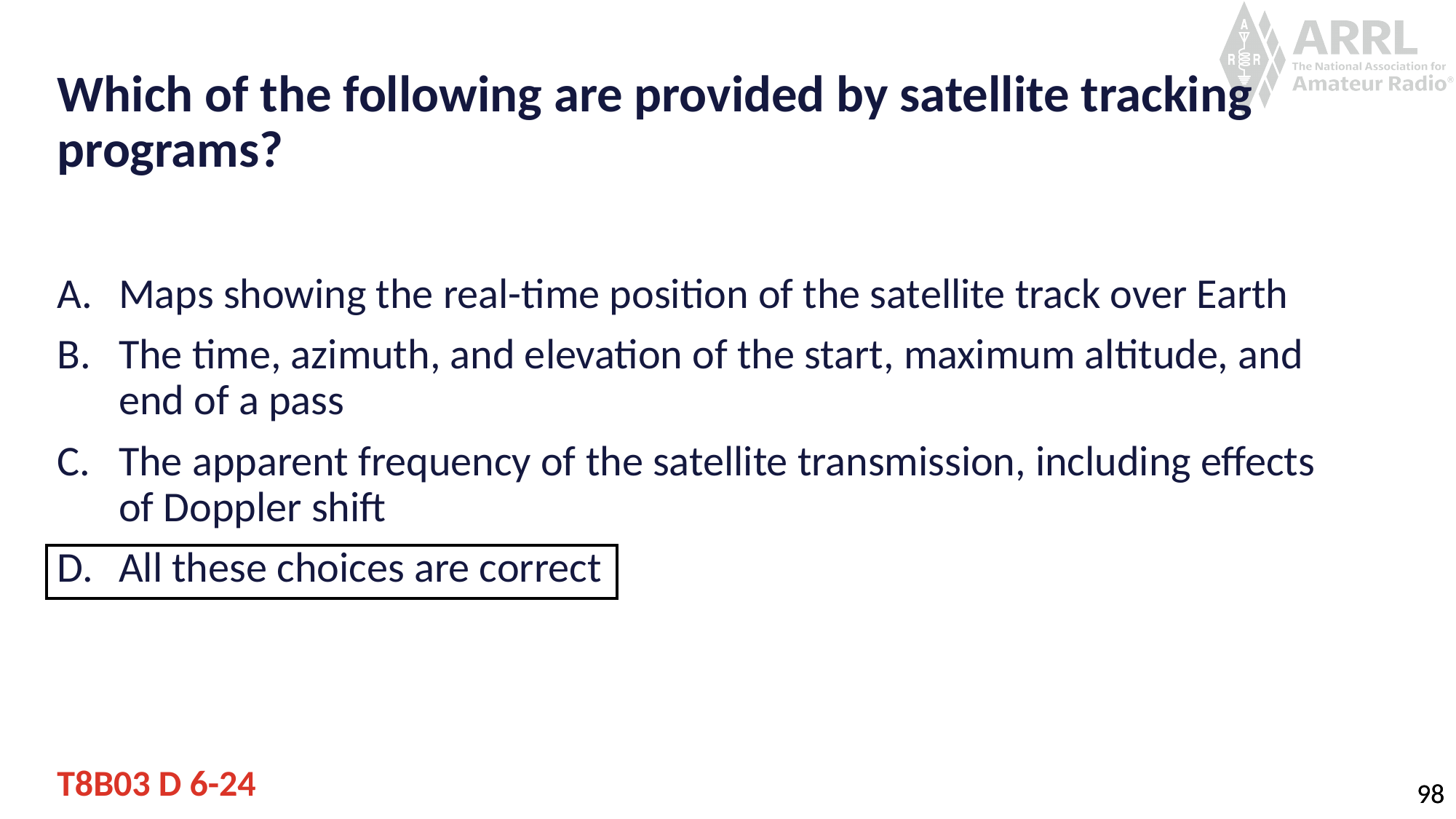

# Which of the following are provided by satellite tracking programs?
Maps showing the real-time position of the satellite track over Earth
The time, azimuth, and elevation of the start, maximum altitude, and end of a pass
The apparent frequency of the satellite transmission, including effects of Doppler shift
All these choices are correct

T8B03 D 6-24